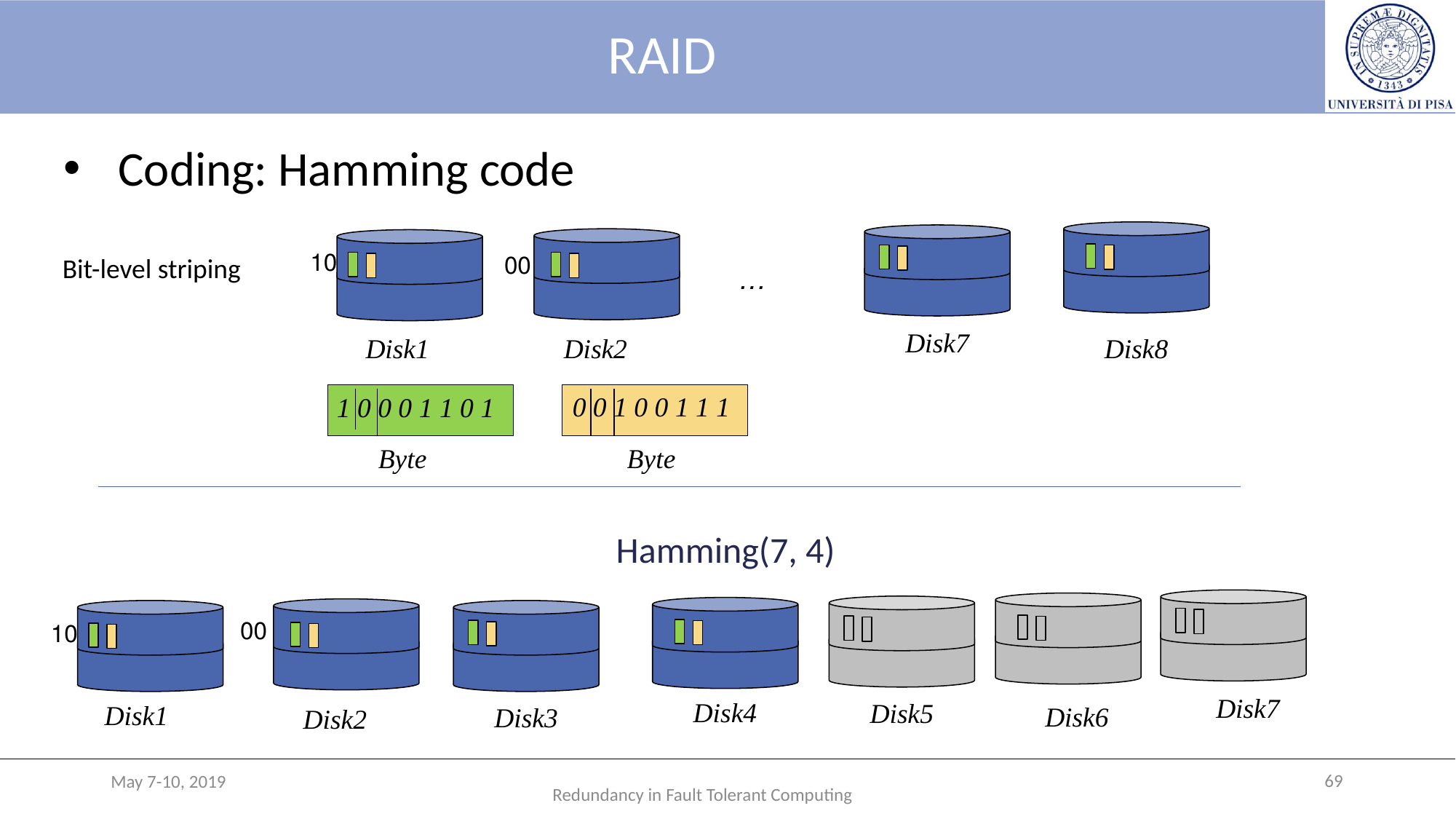

# RAID
Coding: Hamming code

10

00

Bit-level striping

…
Disk7
Disk1
Disk2
Disk8
0 0 1 0 0 1 1 1

1 0 0 0 1 1 0 1

Byte
Byte
Hamming(7, 4)

00
10

Disk7
Disk4
Disk5
Disk1
Disk6
Disk3
Disk2
69
May 7-10, 2019
Redundancy in Fault Tolerant Computing